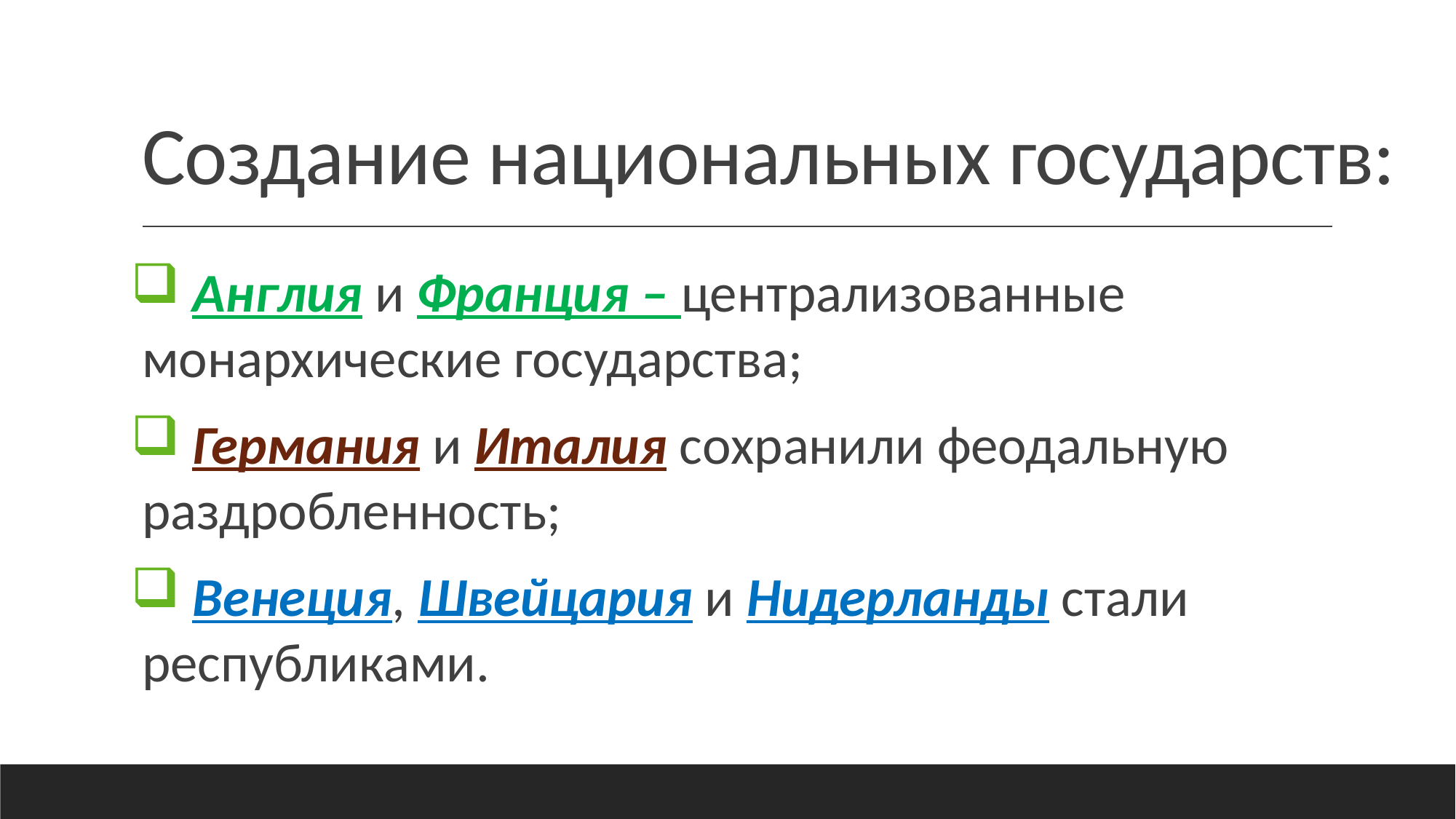

# Создание национальных государств:
 Англия и Франция – централизованные монархические государства;
 Германия и Италия сохранили феодальную раздробленность;
 Венеция, Швейцария и Нидерланды стали республиками.